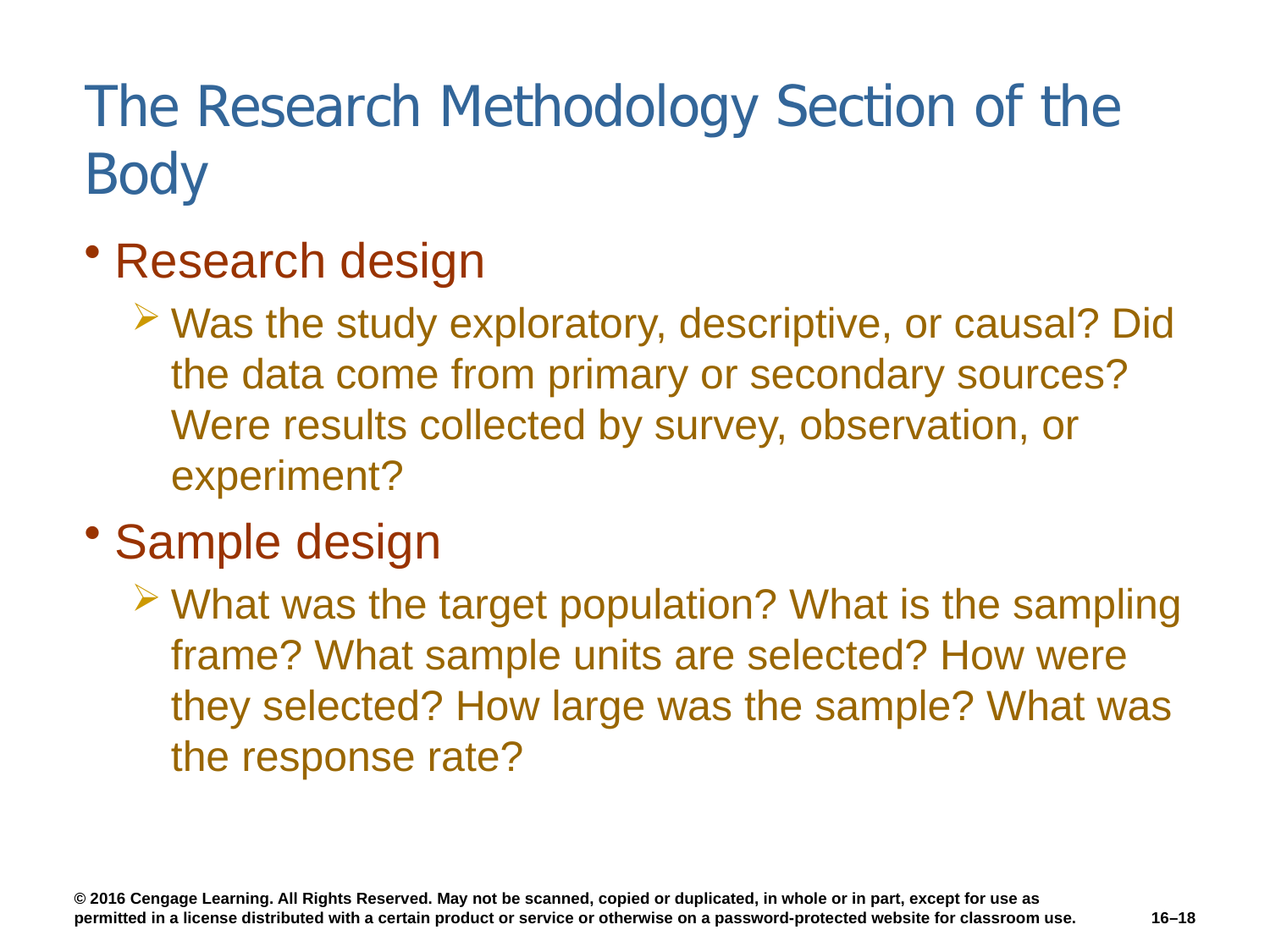

# The Research Methodology Section of the Body
Research design
Was the study exploratory, descriptive, or causal? Did the data come from primary or secondary sources? Were results collected by survey, observation, or experiment?
Sample design
What was the target population? What is the sampling frame? What sample units are selected? How were they selected? How large was the sample? What was the response rate?
16–18
© 2016 Cengage Learning. All Rights Reserved. May not be scanned, copied or duplicated, in whole or in part, except for use as permitted in a license distributed with a certain product or service or otherwise on a password-protected website for classroom use.